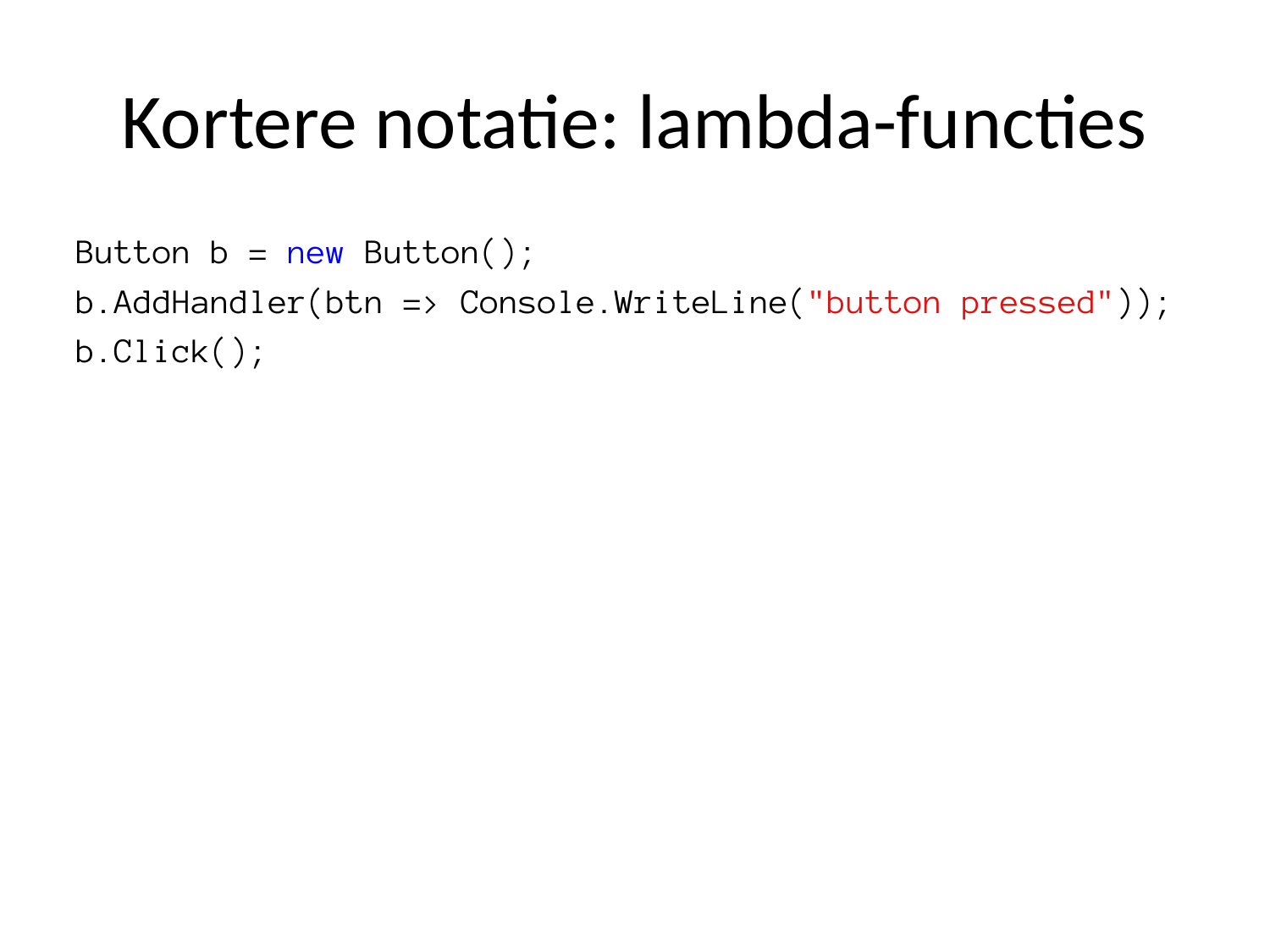

# Kortere notatie: lambda-functies
Button b = new Button();
b.AddHandler(btn => Console.WriteLine("button pressed"));
b.Click();